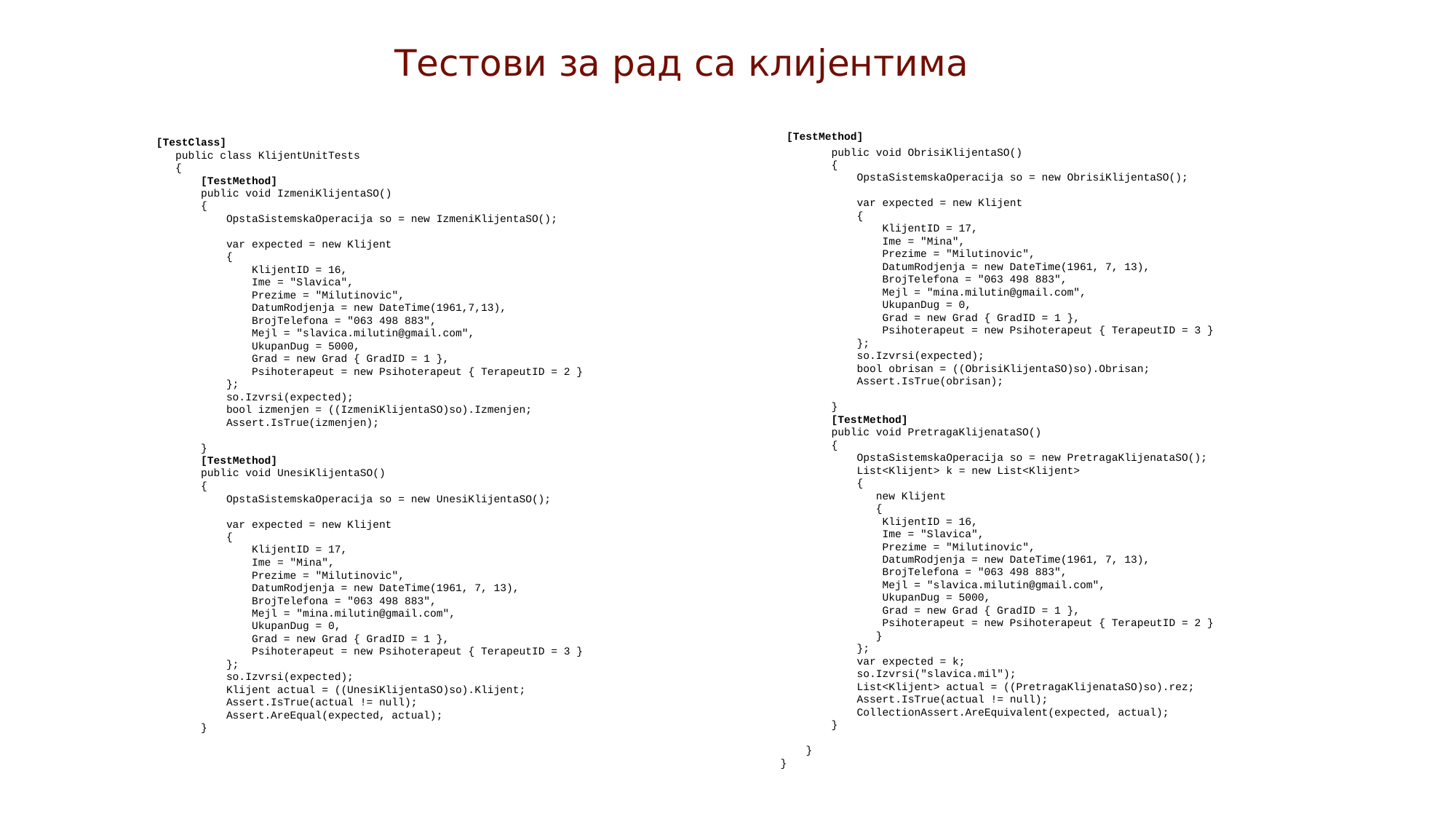

Тестови за рад са клијентима
 [TestMethod]
        public void ObrisiKlijentaSO()
        {
            OpstaSistemskaOperacija so = new ObrisiKlijentaSO();

            var expected = new Klijent
            {
                KlijentID = 17,
                Ime = "Mina",
                Prezime = "Milutinovic",
                DatumRodjenja = new DateTime(1961, 7, 13),
                BrojTelefona = "063 498 883",
                Mejl = "mina.milutin@gmail.com",
                UkupanDug = 0,
                Grad = new Grad { GradID = 1 },
                Psihoterapeut = new Psihoterapeut { TerapeutID = 3 }
            };
            so.Izvrsi(expected);
            bool obrisan = ((ObrisiKlijentaSO)so).Obrisan;
            Assert.IsTrue(obrisan);

        }
        [TestMethod]
        public void PretragaKlijenataSO()
        {
            OpstaSistemskaOperacija so = new PretragaKlijenataSO();
            List<Klijent> k = new List<Klijent>
            {
               new Klijent
               {
                KlijentID = 16,
                Ime = "Slavica",
                Prezime = "Milutinovic",
                DatumRodjenja = new DateTime(1961, 7, 13),
                BrojTelefona = "063 498 883",
                Mejl = "slavica.milutin@gmail.com",
                UkupanDug = 5000,
                Grad = new Grad { GradID = 1 },
                Psihoterapeut = new Psihoterapeut { TerapeutID = 2 }
               }
            };
            var expected = k;
            so.Izvrsi("slavica.mil");
            List<Klijent> actual = ((PretragaKlijenataSO)so).rez;
            Assert.IsTrue(actual != null);
            CollectionAssert.AreEquivalent(expected, actual);
        }

    }
}
 [TestClass]
    public class KlijentUnitTests
    {
        [TestMethod]
        public void IzmeniKlijentaSO()
        {
            OpstaSistemskaOperacija so = new IzmeniKlijentaSO();

            var expected = new Klijent
            {
                KlijentID = 16,
                Ime = "Slavica",
                Prezime = "Milutinovic",
                DatumRodjenja = new DateTime(1961,7,13),
                BrojTelefona = "063 498 883",
                Mejl = "slavica.milutin@gmail.com",
                UkupanDug = 5000,
                Grad = new Grad { GradID = 1 },
                Psihoterapeut = new Psihoterapeut { TerapeutID = 2 }
            };
            so.Izvrsi(expected);
            bool izmenjen = ((IzmeniKlijentaSO)so).Izmenjen;
            Assert.IsTrue(izmenjen);

        }
        [TestMethod]
        public void UnesiKlijentaSO()
        {
            OpstaSistemskaOperacija so = new UnesiKlijentaSO();

            var expected = new Klijent
            {
                KlijentID = 17,
                Ime = "Mina",
                Prezime = "Milutinovic",
                DatumRodjenja = new DateTime(1961, 7, 13),
                BrojTelefona = "063 498 883",
                Mejl = "mina.milutin@gmail.com",
                UkupanDug = 0,
                Grad = new Grad { GradID = 1 },
                Psihoterapeut = new Psihoterapeut { TerapeutID = 3 }
            };
            so.Izvrsi(expected);
            Klijent actual = ((UnesiKlijentaSO)so).Klijent;
            Assert.IsTrue(actual != null);
            Assert.AreEqual(expected, actual);
        }